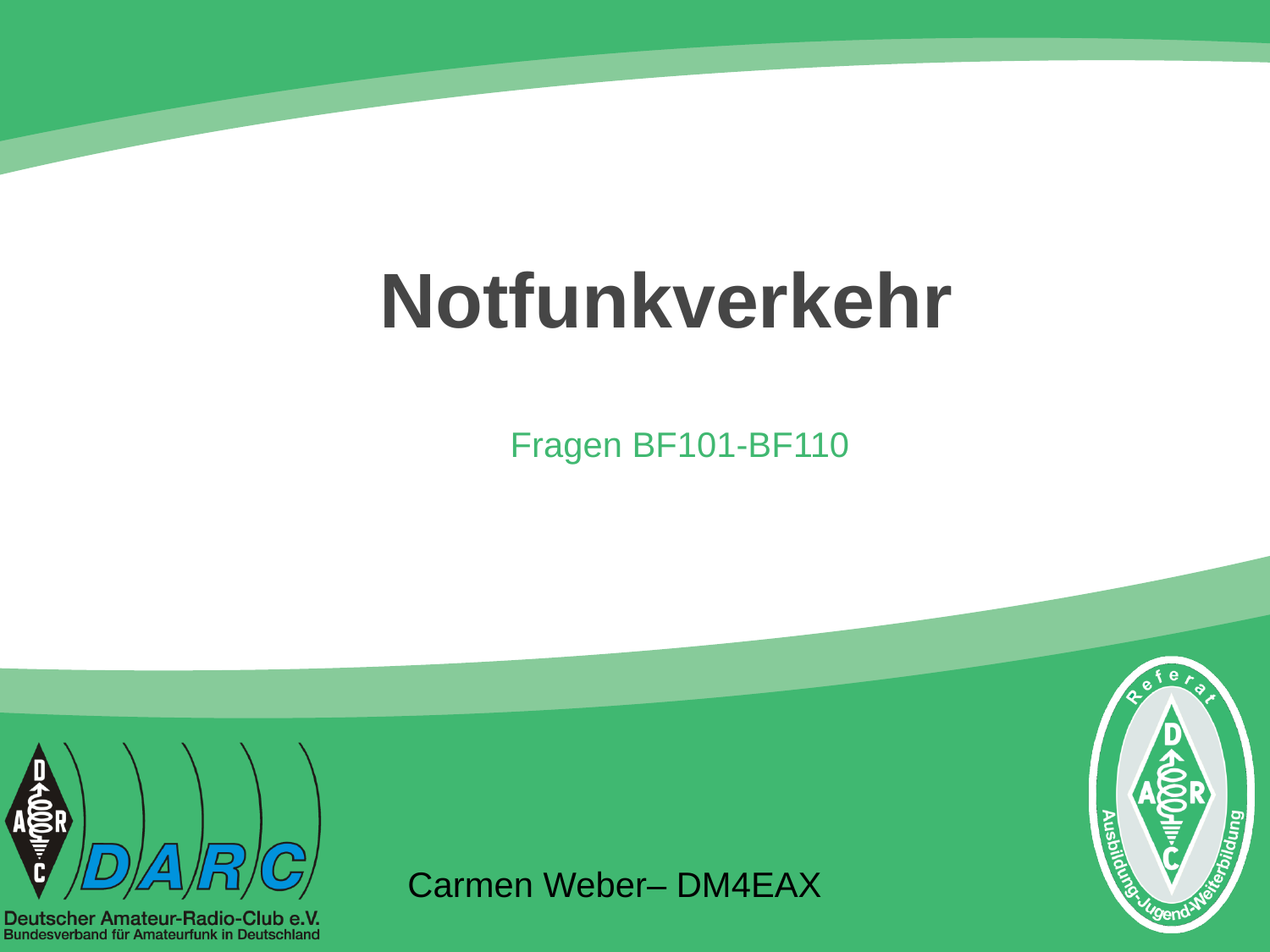

# Notfunkverkehr
Fragen BF101-BF110
Carmen Weber– DM4EAX